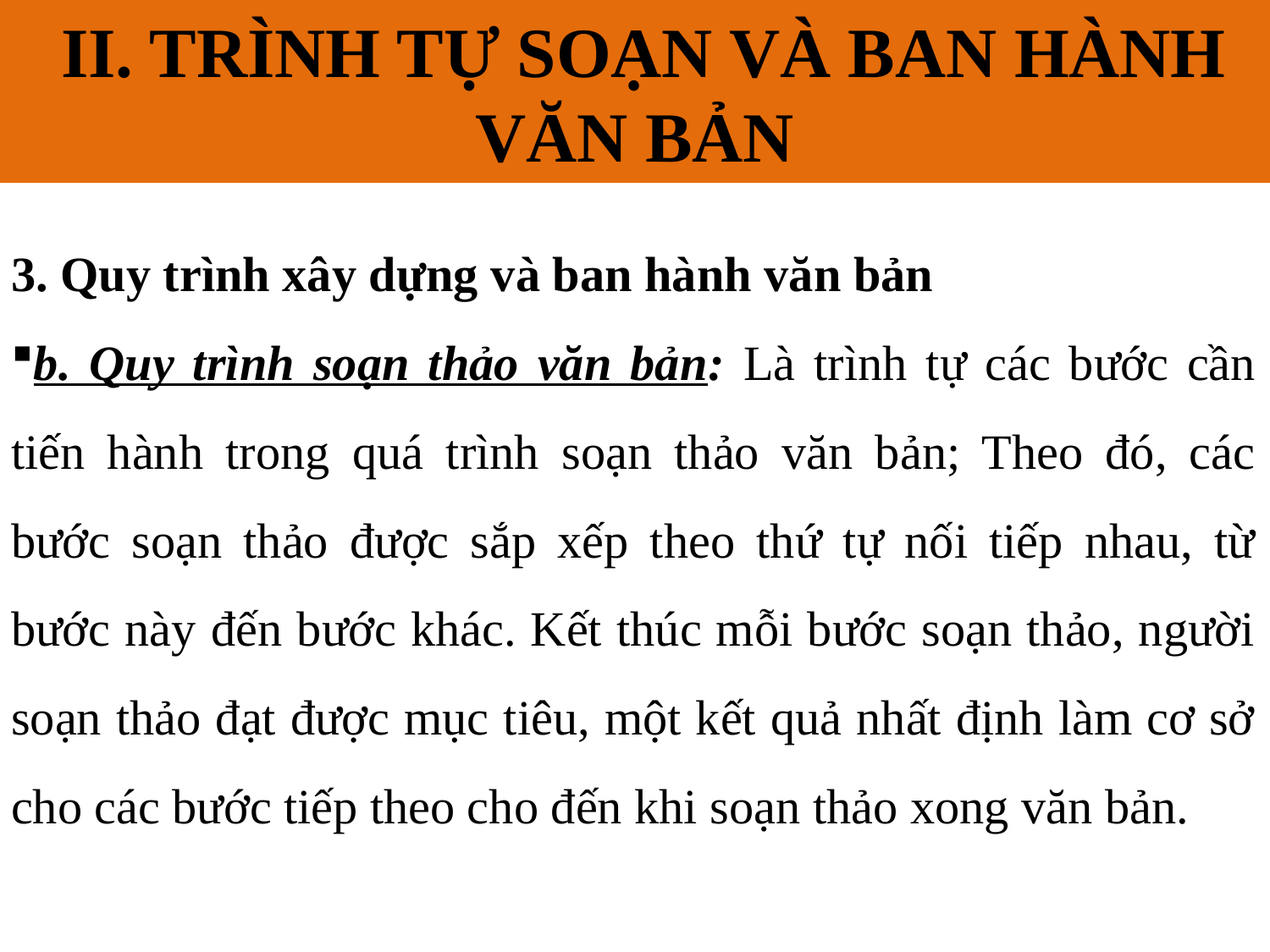

II. TRÌNH TỰ SOẠN VÀ BAN HÀNH VĂN BẢN
# II. QUY TRÌNH XÂY DỰNG VÀ BAN HÀNH VĂN BẢN
3. Quy trình xây dựng và ban hành văn bản
b. Quy trình soạn thảo văn bản: Là trình tự các bước cần tiến hành trong quá trình soạn thảo văn bản; Theo đó, các bước soạn thảo được sắp xếp theo thứ tự nối tiếp nhau, từ bước này đến bước khác. Kết thúc mỗi bước soạn thảo, người soạn thảo đạt được mục tiêu, một kết quả nhất định làm cơ sở cho các bước tiếp theo cho đến khi soạn thảo xong văn bản.